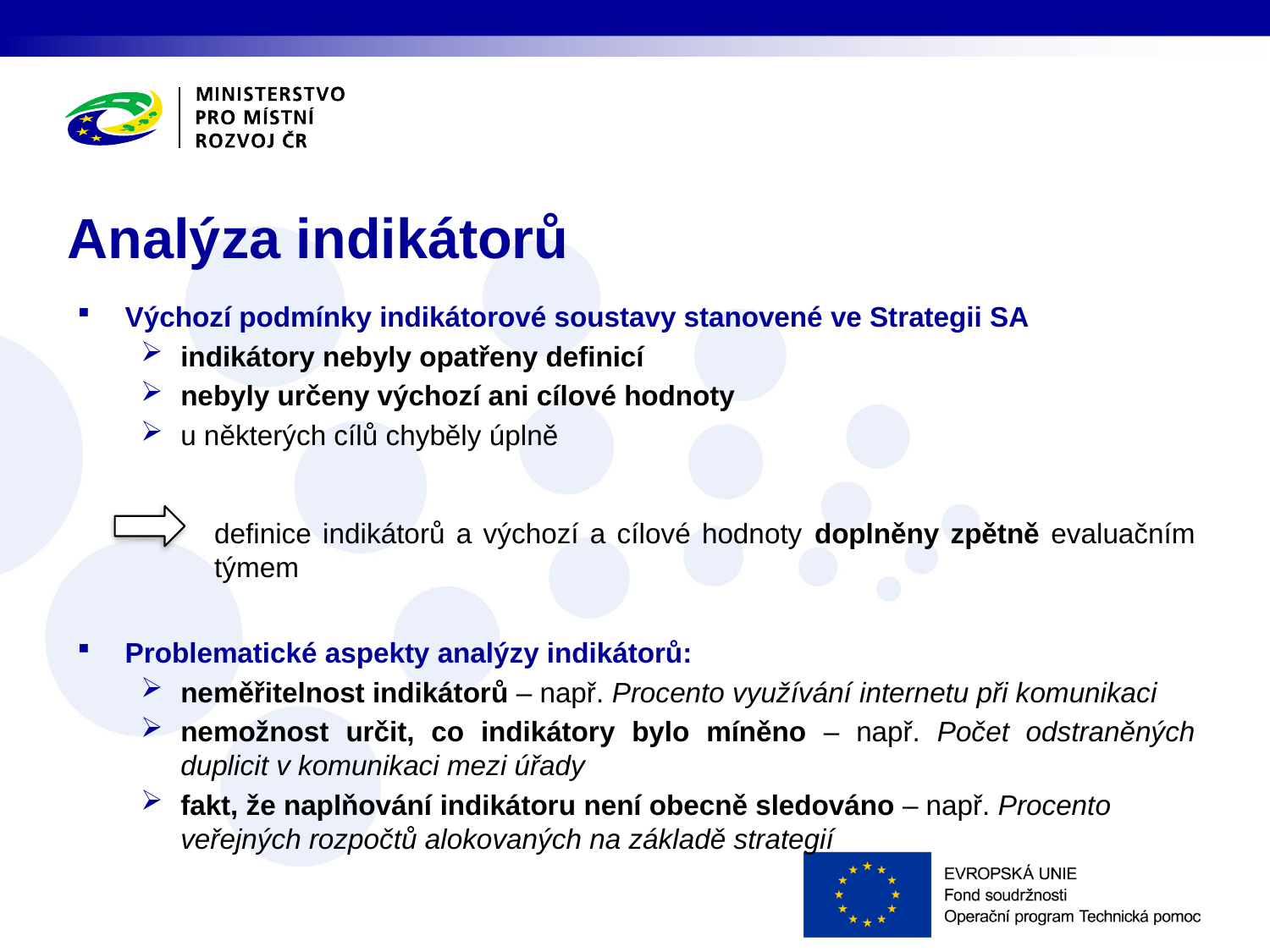

# Analýza indikátorů
Výchozí podmínky indikátorové soustavy stanovené ve Strategii SA
indikátory nebyly opatřeny definicí
nebyly určeny výchozí ani cílové hodnoty
u některých cílů chyběly úplně

	definice indikátorů a výchozí a cílové hodnoty doplněny zpětně evaluačním týmem

Problematické aspekty analýzy indikátorů:
neměřitelnost indikátorů – např. Procento využívání internetu při komunikaci
nemožnost určit, co indikátory bylo míněno – např. Počet odstraněných duplicit v komunikaci mezi úřady
fakt, že naplňování indikátoru není obecně sledováno – např. Procento veřejných rozpočtů alokovaných na základě strategií